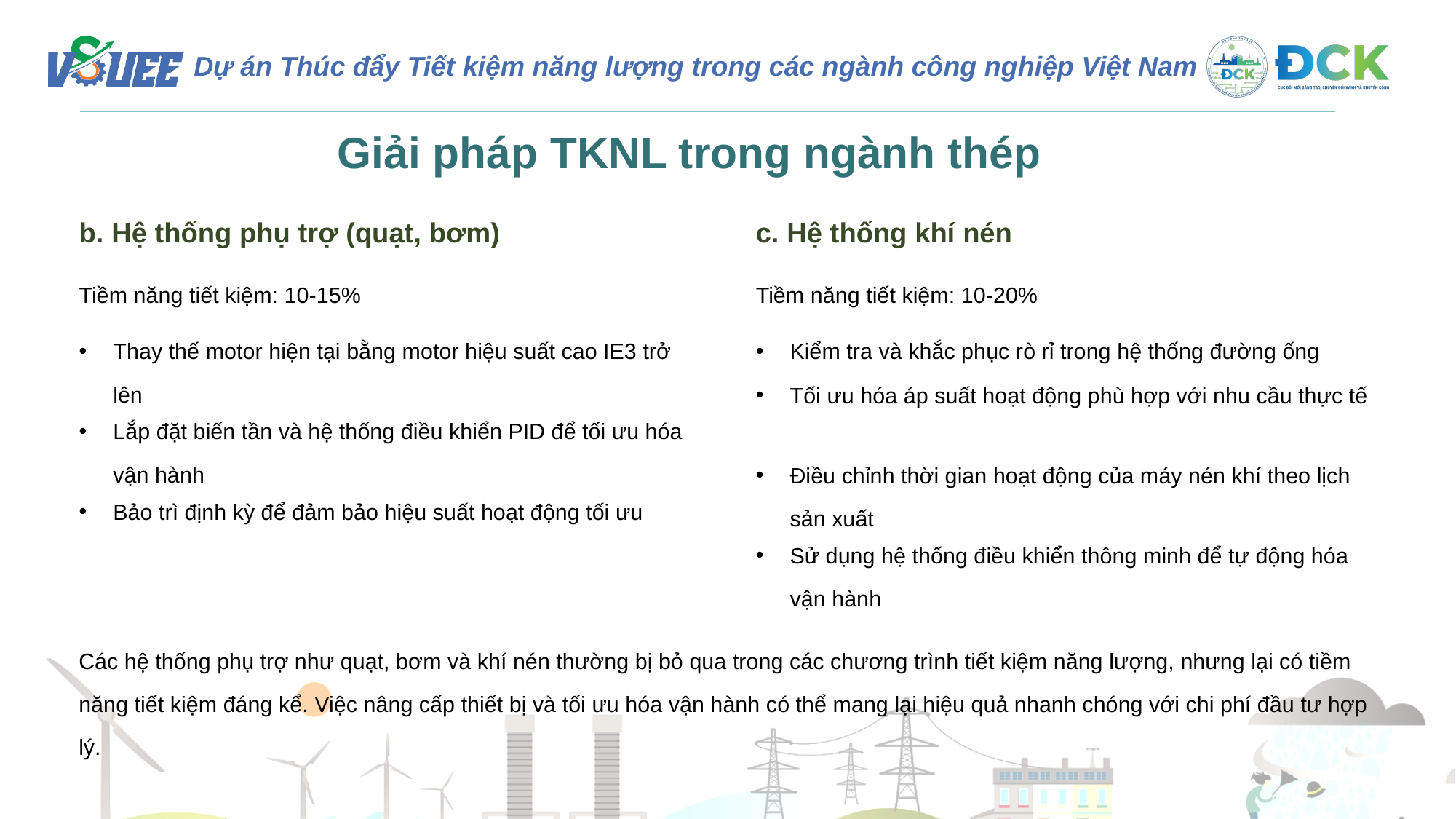

Giải pháp TKNL trong ngành thép
b. Hệ thống phụ trợ (quạt, bơm)
c. Hệ thống khí nén
Tiềm năng tiết kiệm: 10-15%
Tiềm năng tiết kiệm: 10-20%
Thay thế motor hiện tại bằng motor hiệu suất cao IE3 trở lên
Kiểm tra và khắc phục rò rỉ trong hệ thống đường ống
Tối ưu hóa áp suất hoạt động phù hợp với nhu cầu thực tế
Lắp đặt biến tần và hệ thống điều khiển PID để tối ưu hóa vận hành
Điều chỉnh thời gian hoạt động của máy nén khí theo lịch sản xuất
Bảo trì định kỳ để đảm bảo hiệu suất hoạt động tối ưu
Sử dụng hệ thống điều khiển thông minh để tự động hóa vận hành
Các hệ thống phụ trợ như quạt, bơm và khí nén thường bị bỏ qua trong các chương trình tiết kiệm năng lượng, nhưng lại có tiềm năng tiết kiệm đáng kể. Việc nâng cấp thiết bị và tối ưu hóa vận hành có thể mang lại hiệu quả nhanh chóng với chi phí đầu tư hợp lý.